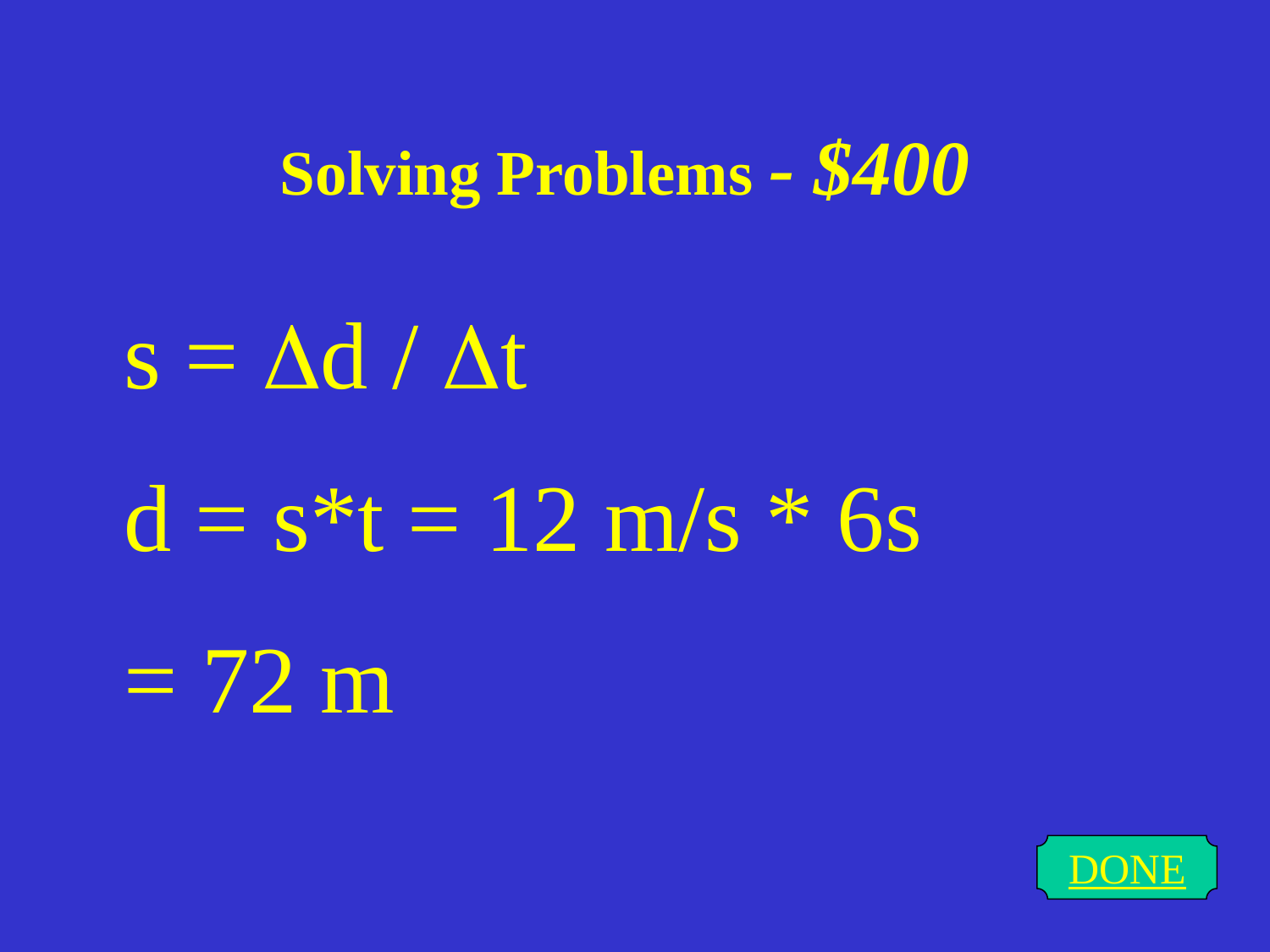

# Solving Problems - $400
s = Δd / Δt
d = s*t = 12 m/s * 6s
= 72 m

DONE